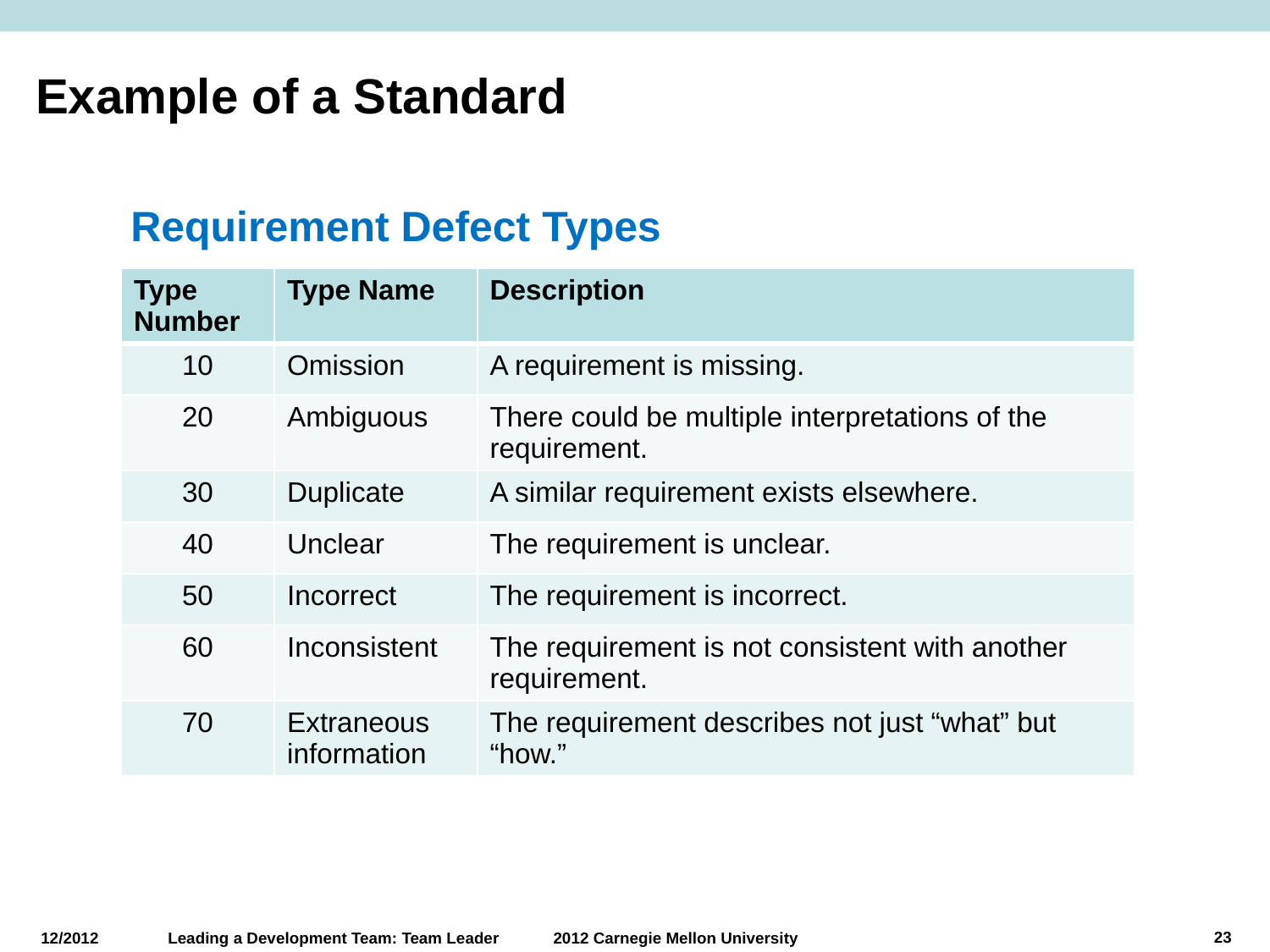

# Example of a Standard
Requirement Defect Types
| Type Number | Type Name | Description |
| --- | --- | --- |
| 10 | Omission | A requirement is missing. |
| 20 | Ambiguous | There could be multiple interpretations of the requirement. |
| 30 | Duplicate | A similar requirement exists elsewhere. |
| 40 | Unclear | The requirement is unclear. |
| 50 | Incorrect | The requirement is incorrect. |
| 60 | Inconsistent | The requirement is not consistent with another requirement. |
| 70 | Extraneous information | The requirement describes not just “what” but “how.” |